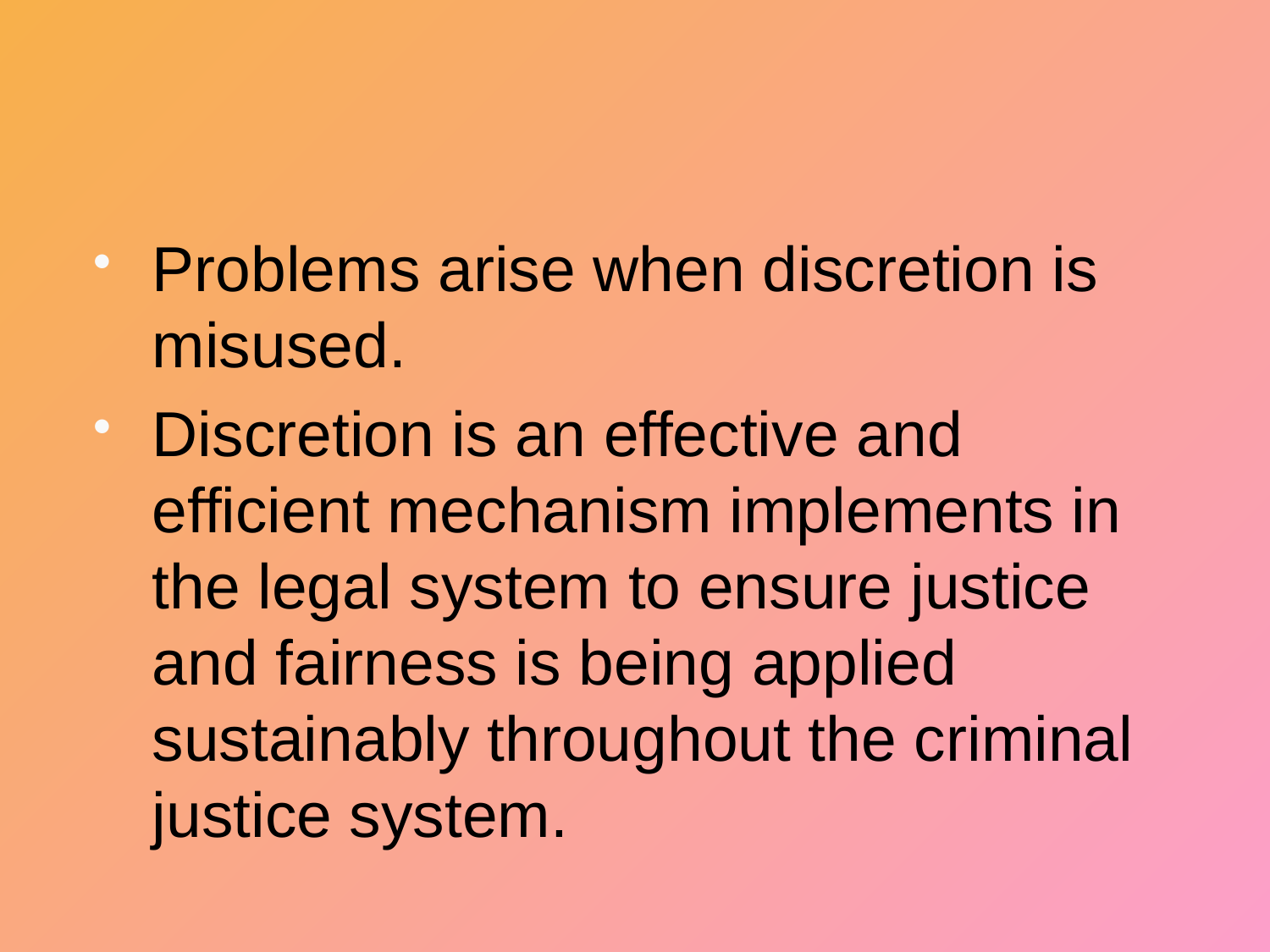

#
Problems arise when discretion is misused.
Discretion is an effective and efficient mechanism implements in the legal system to ensure justice and fairness is being applied sustainably throughout the criminal justice system.